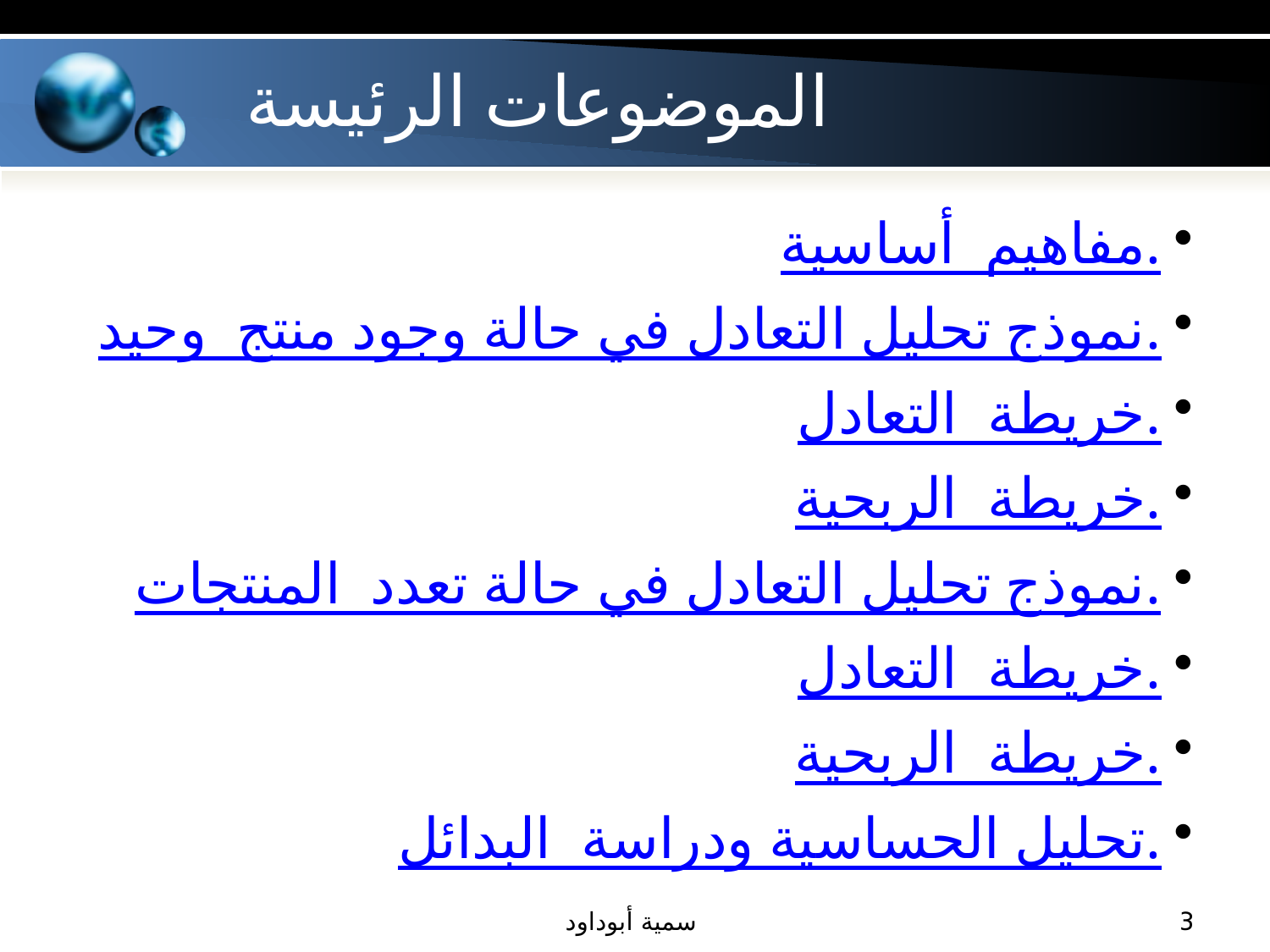

# الموضوعات الرئيسة
مفاهيم أساسية.
نموذج تحليل التعادل في حالة وجود منتج وحيد.
خريطة التعادل.
خريطة الربحية.
نموذج تحليل التعادل في حالة تعدد المنتجات.
خريطة التعادل.
خريطة الربحية.
تحليل الحساسية ودراسة البدائل.
سمية أبوداود
3